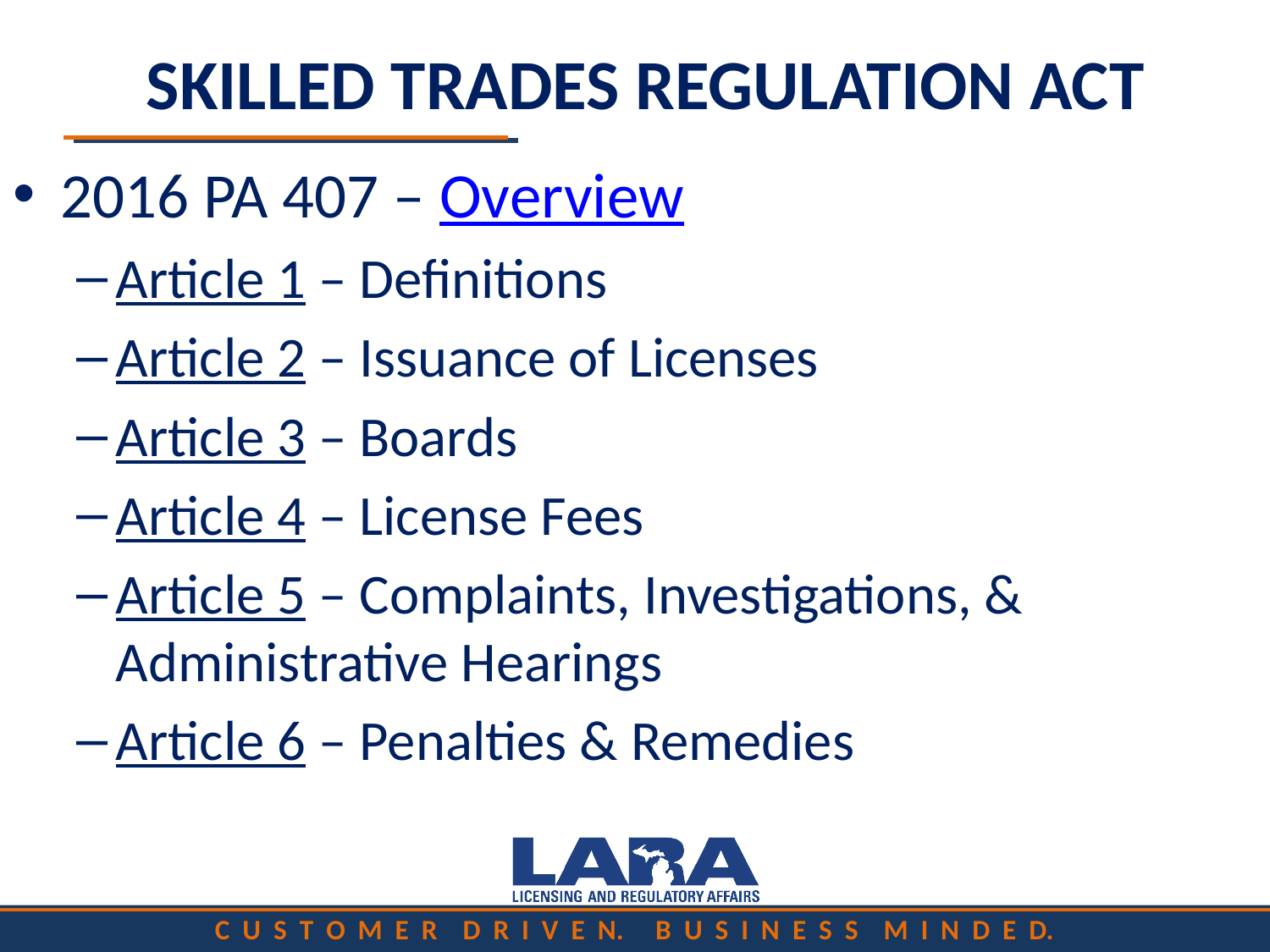

# SKILLED TRADES REGULATION ACT
2016 PA 407 – Overview
Article 1 – Definitions
Article 2 – Issuance of Licenses
Article 3 – Boards
Article 4 – License Fees
Article 5 – Complaints, Investigations, & Administrative Hearings
Article 6 – Penalties & Remedies